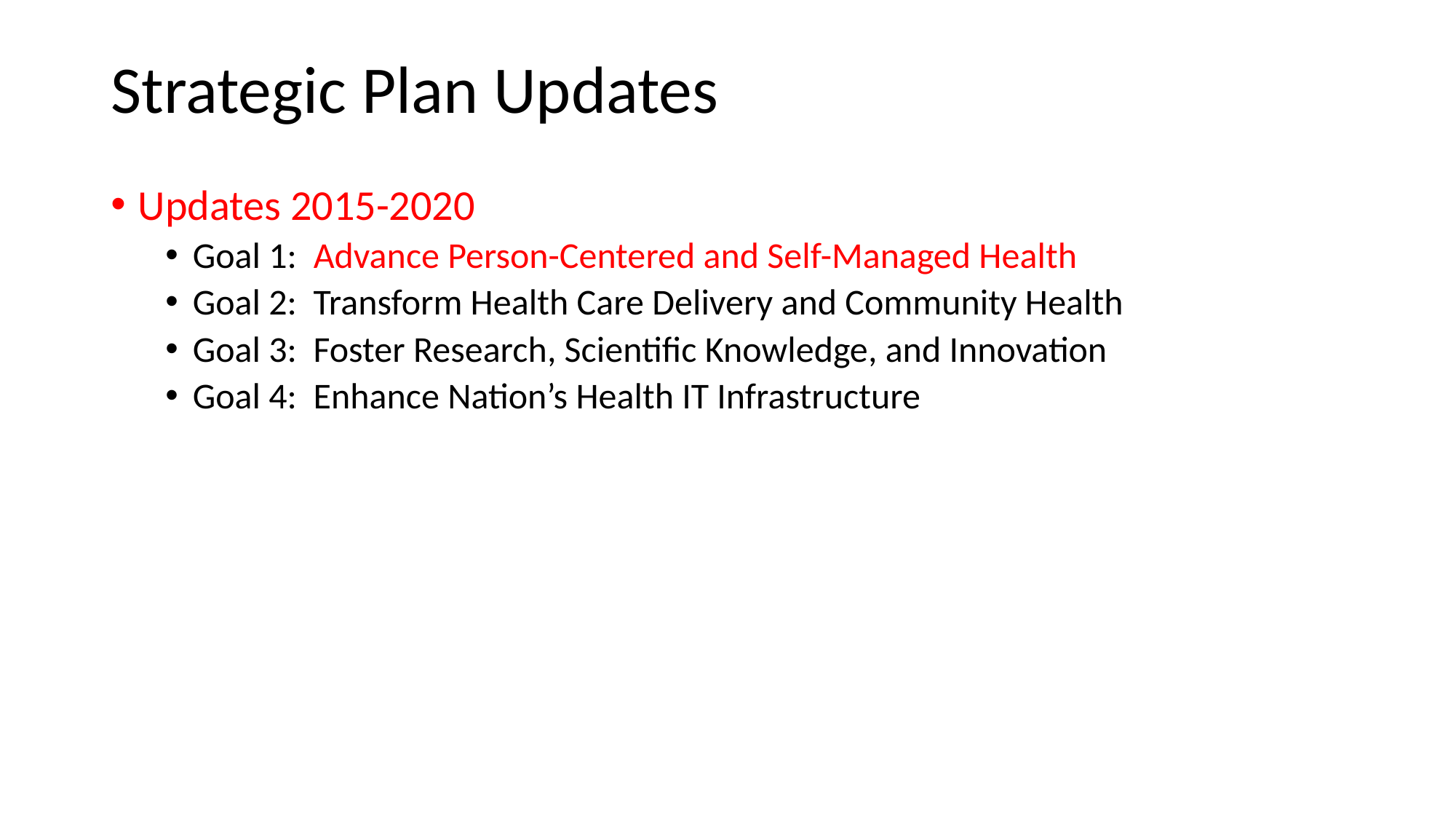

# Strategic Plan Updates
Updates 2015-2020
Goal 1:  Advance Person-Centered and Self-Managed Health
Goal 2:  Transform Health Care Delivery and Community Health
Goal 3:  Foster Research, Scientific Knowledge, and Innovation
Goal 4:  Enhance Nation’s Health IT Infrastructure